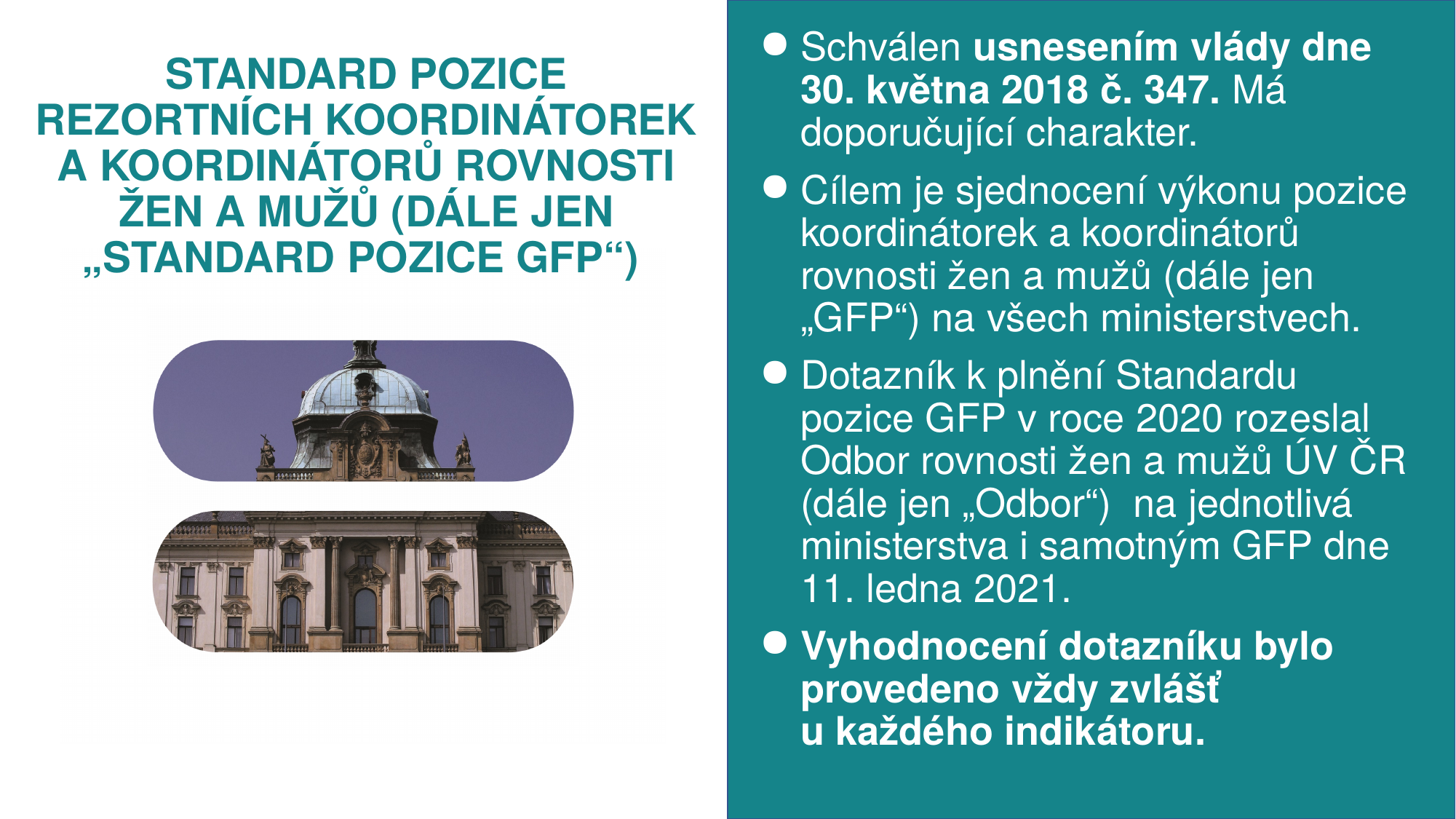

Schválen usnesením vlády dne 30. května 2018 č. 347. Má doporučující charakter.
Cílem je sjednocení výkonu pozice koordinátorek a koordinátorů rovnosti žen a mužů (dále jen „GFP“) na všech ministerstvech.
Dotazník k plnění Standardu pozice GFP v roce 2020 rozeslal Odbor rovnosti žen a mužů ÚV ČR (dále jen „Odbor“)  na jednotlivá ministerstva i samotným GFP dne 11. ledna 2021.
Vyhodnocení dotazníku bylo provedeno vždy zvlášť u každého indikátoru.
# Standard pozice rezortních koordinátorek a koordinátorů rovnosti žen a mužů (dále jen „Standard pozice GFP“)